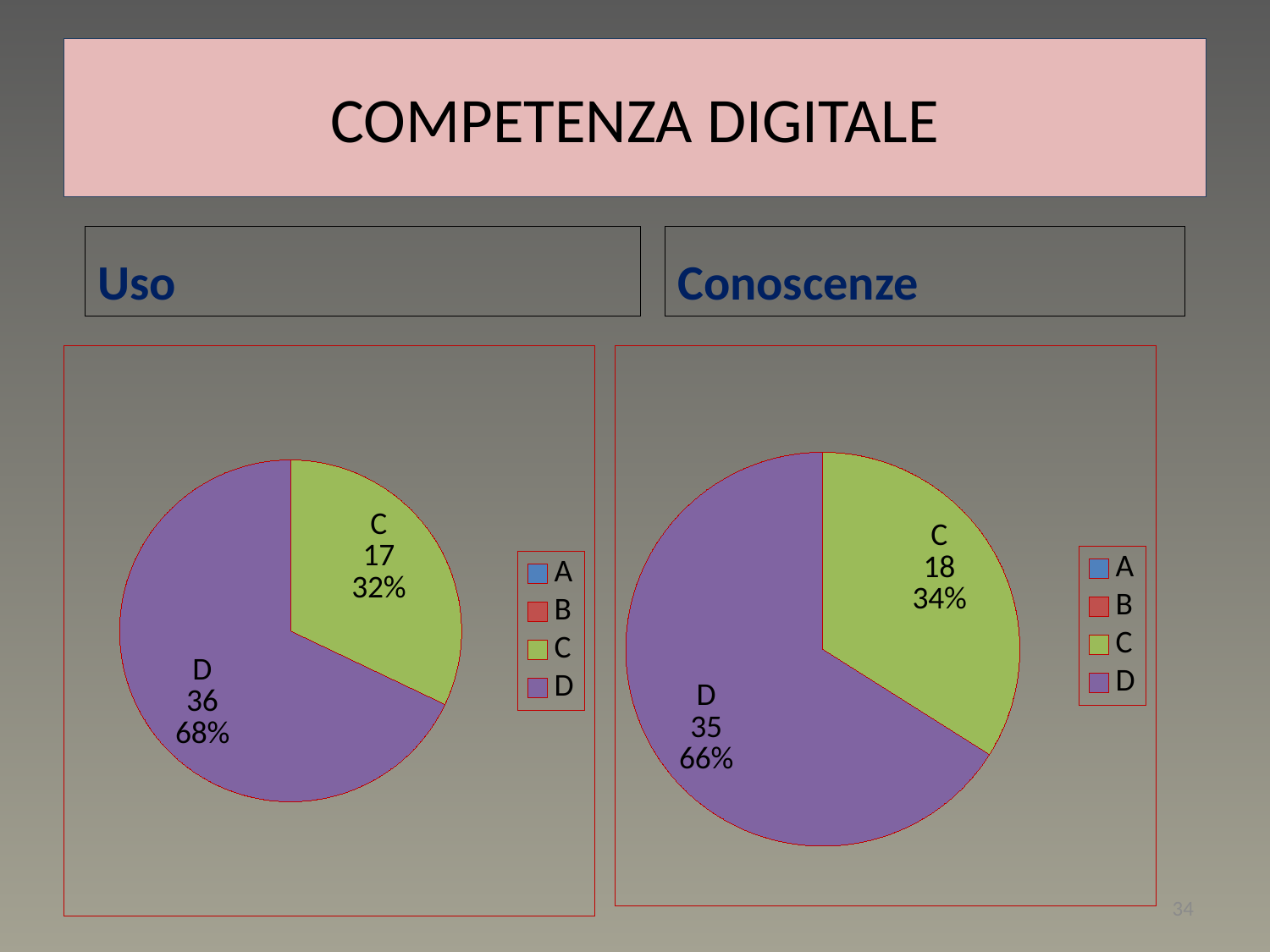

# COMPETENZA DIGITALE
Uso
Conoscenze

### Chart

| Category | Vendite |
|---|---|
| A | 0.0 |
| B | 0.0 |
| C | 17.0 |
| D | 36.0 |

### Chart

| Category | Vendite |
|---|---|
| A | 0.0 |
| B | 0.0 |
| C | 18.0 |
| D | 35.0 |
34